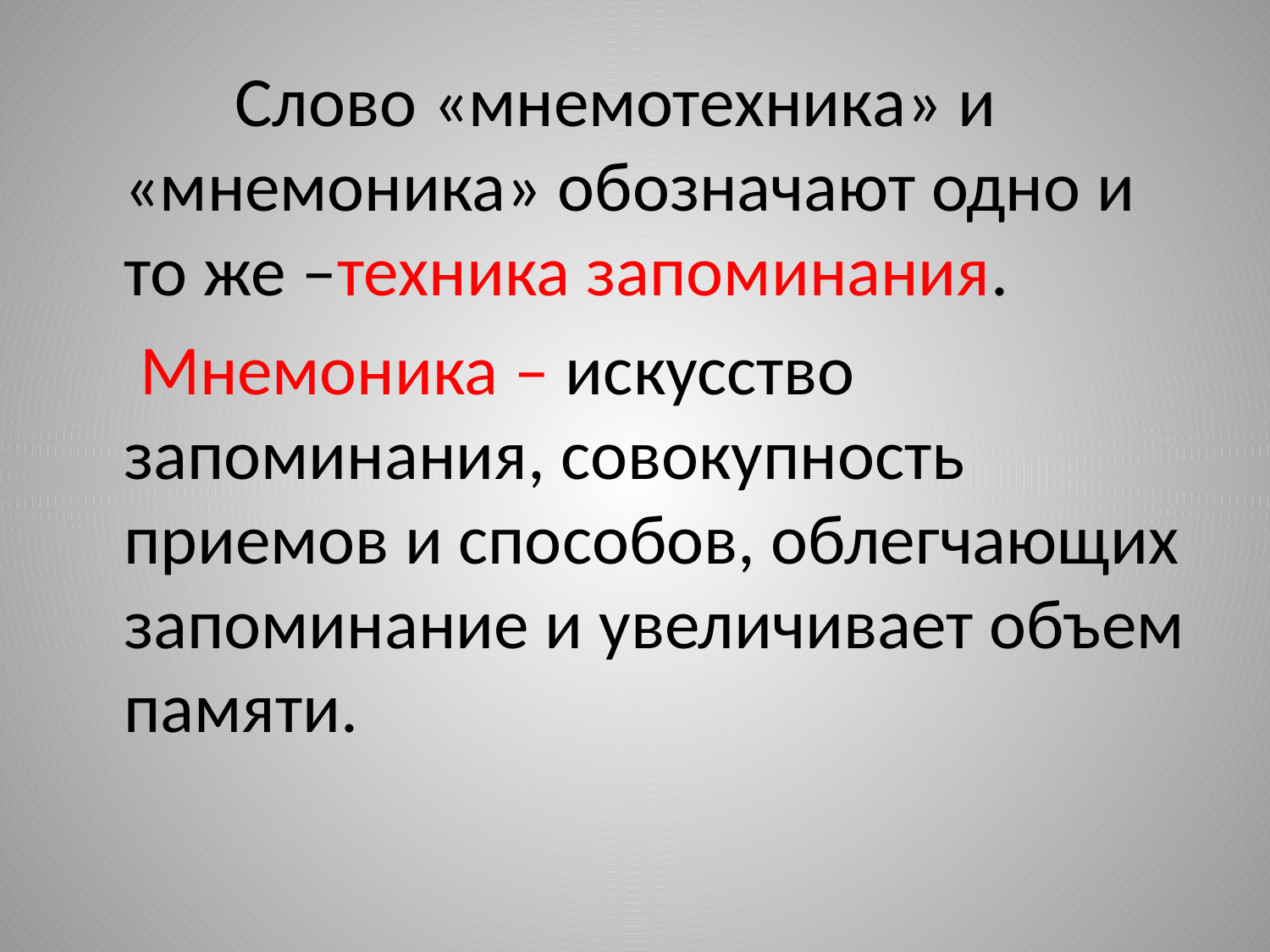

#
          Слово «мнемотехника» и «мнемоника» обозначают одно и то же –техника запоминания.
    Мнемоника – искусство запоминания, совокупность приемов и способов, облегчающих запоминание и увеличивает объем памяти.